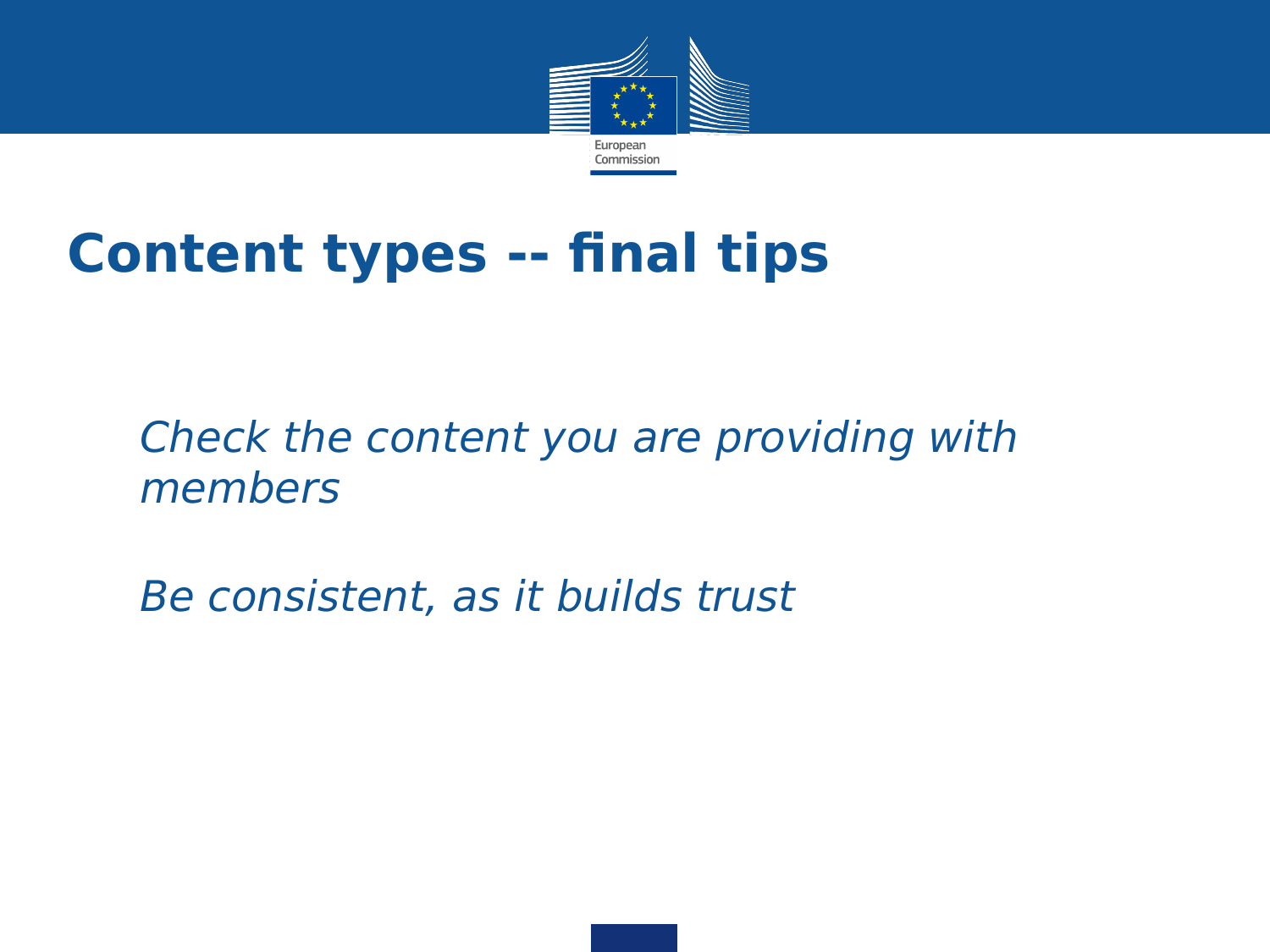

# Content types -- final tips

Check the content you are providing with members
Be consistent, as it builds trust